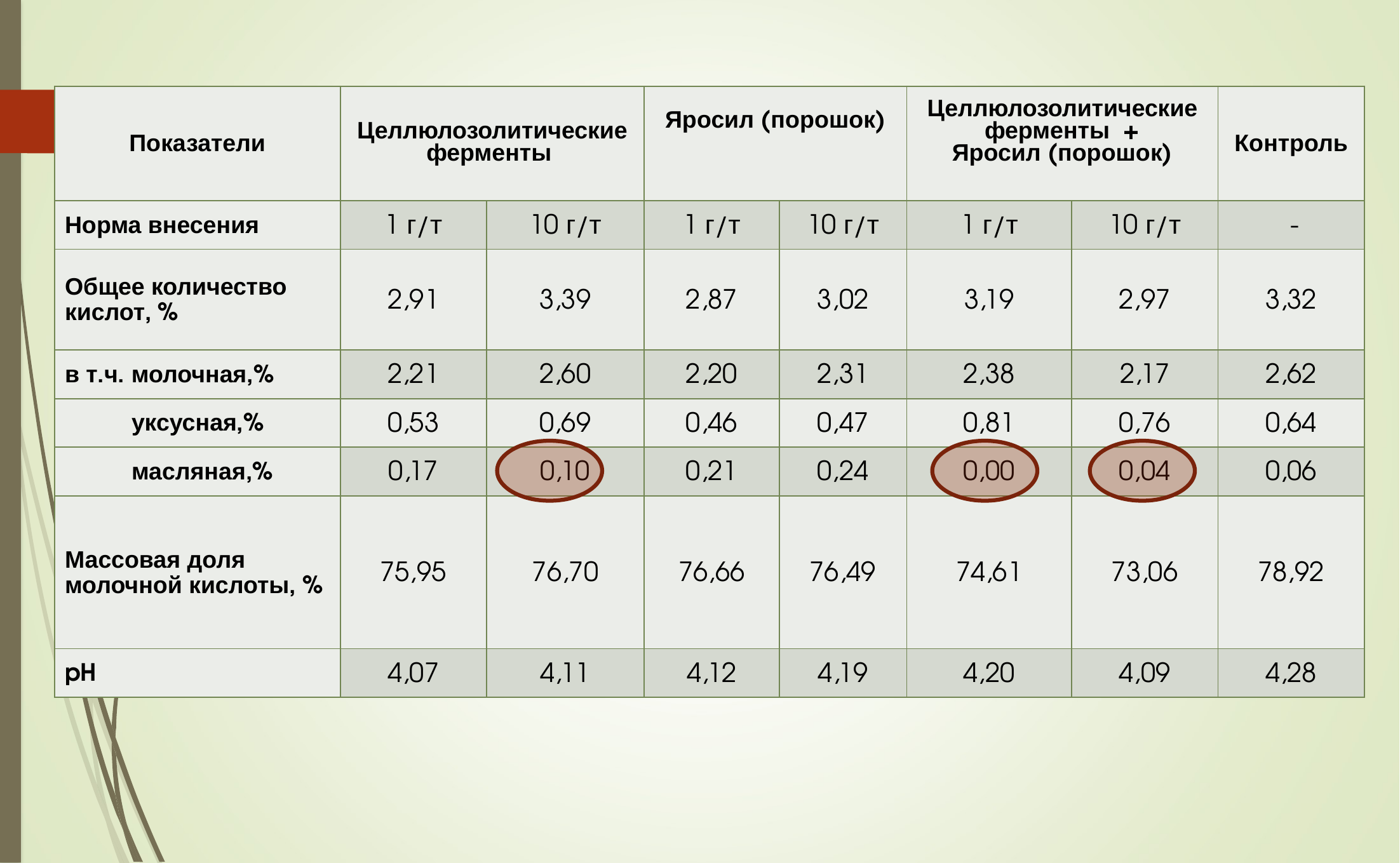

| Показатели | Целлюлозолитические ферменты |  | Яросил (порошок) |  | Целлюлозолитические ферменты + Яросил (порошок) |  | Контроль |
| --- | --- | --- | --- | --- | --- | --- | --- |
| Норма внесения | 1 г/т | 10 г/т | 1 г/т | 10 г/т | 1 г/т | 10 г/т | - |
| Общее количество кислот, % | 2,91 | 3,39 | 2,87 | 3,02 | 3,19 | 2,97 | 3,32 |
| в т.ч. молочная,% | 2,21 | 2,60 | 2,20 | 2,31 | 2,38 | 2,17 | 2,62 |
| уксусная,% | 0,53 | 0,69 | 0,46 | 0,47 | 0,81 | 0,76 | 0,64 |
| масляная,% | 0,17 | 0,10 | 0,21 | 0,24 | 0,00 | 0,04 | 0,06 |
| Массовая доля молочной кислоты, % | 75,95 | 76,70 | 76,66 | 76,49 | 74,61 | 73,06 | 78,92 |
| pH | 4,07 | 4,11 | 4,12 | 4,19 | 4,20 | 4,09 | 4,28 |